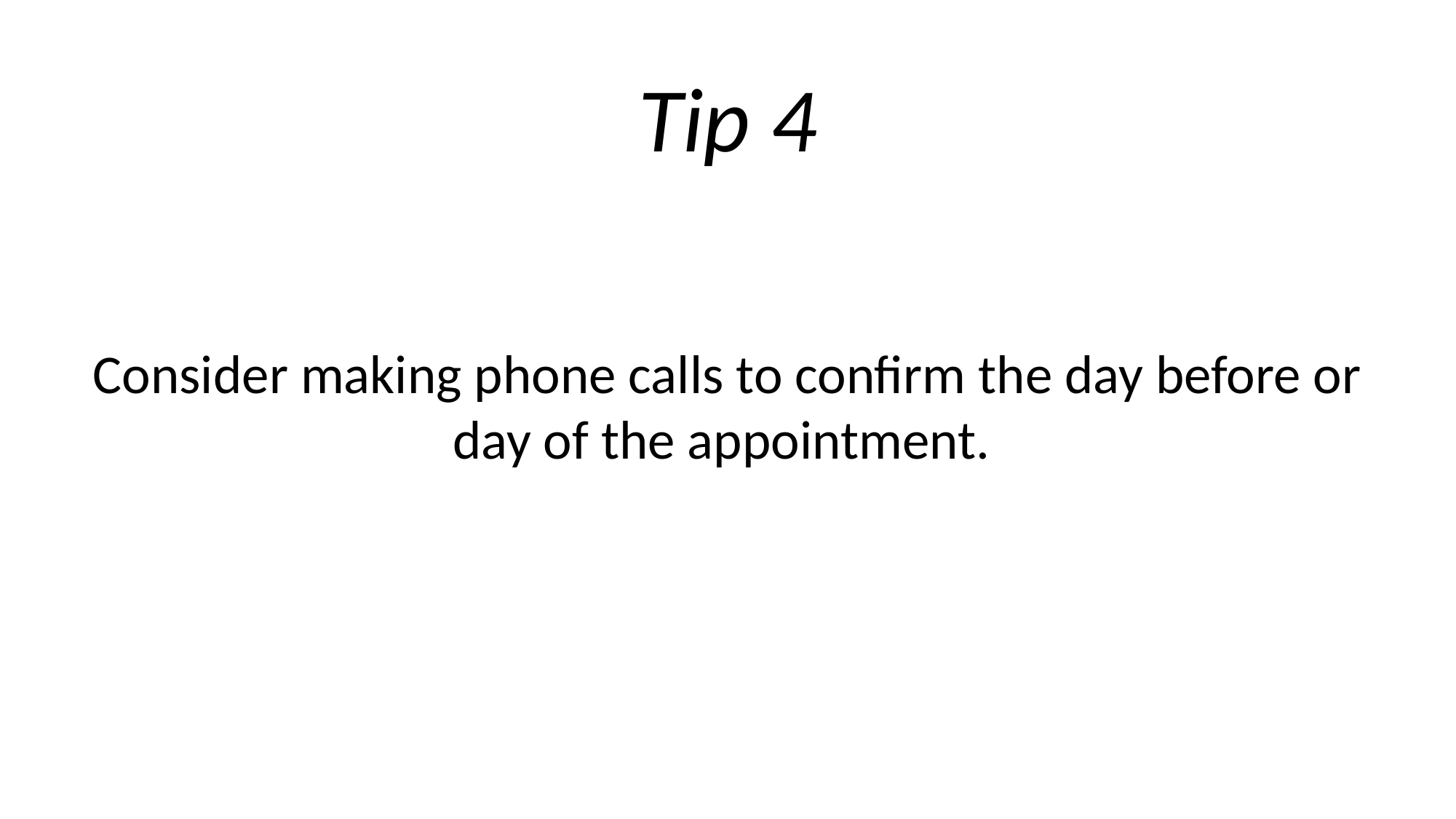

# Tip 4
Consider making phone calls to confirm the day before or day of the appointment.